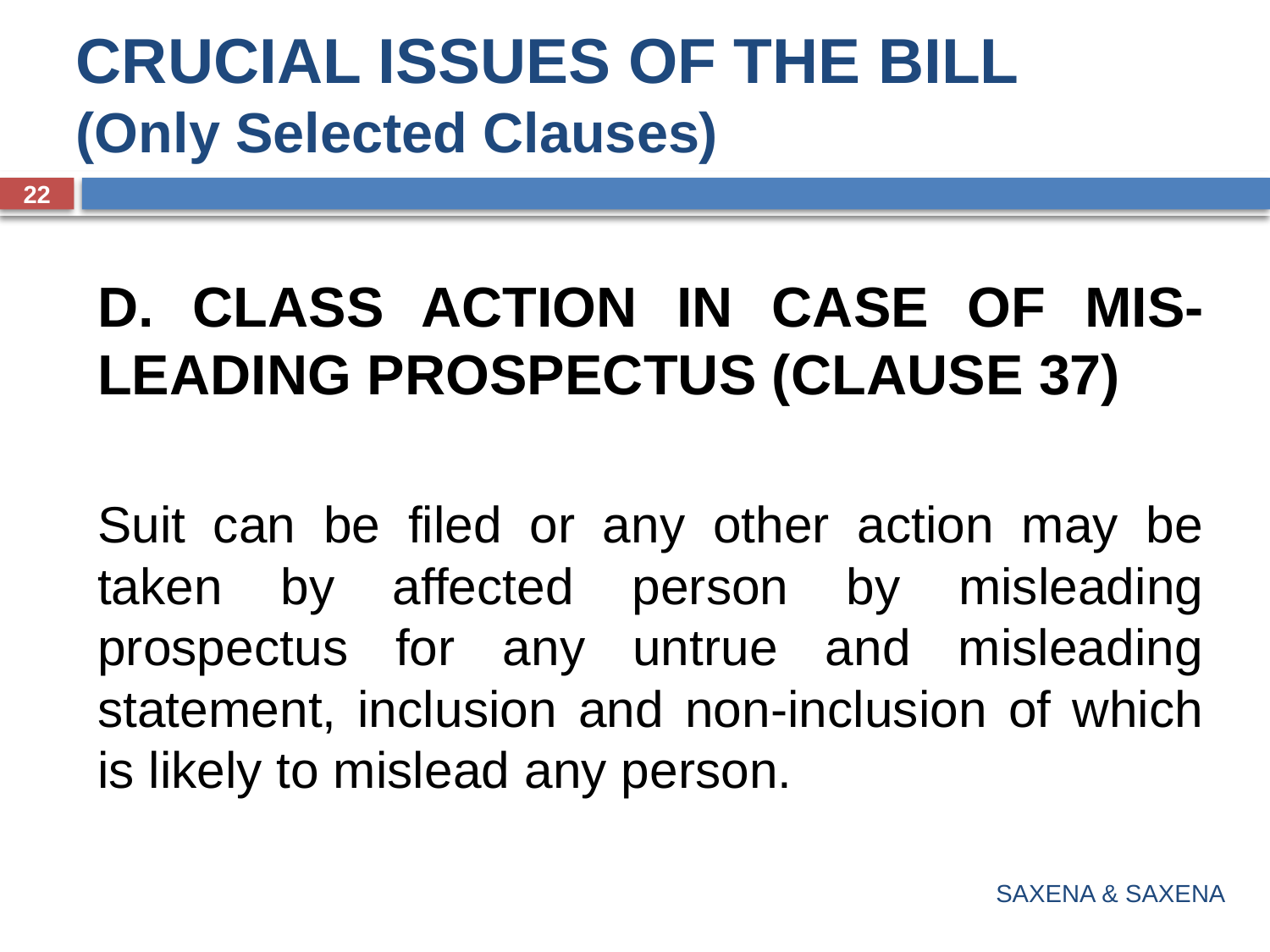

# CRUCIAL ISSUES OF THE BILL (Only Selected Clauses)
22
D. CLASS ACTION IN CASE OF MIS-LEADING PROSPECTUS (CLAUSE 37)

Suit can be filed or any other action may be taken by affected person by misleading prospectus for any untrue and misleading statement, inclusion and non-inclusion of which is likely to mislead any person.

SAXENA & SAXENA